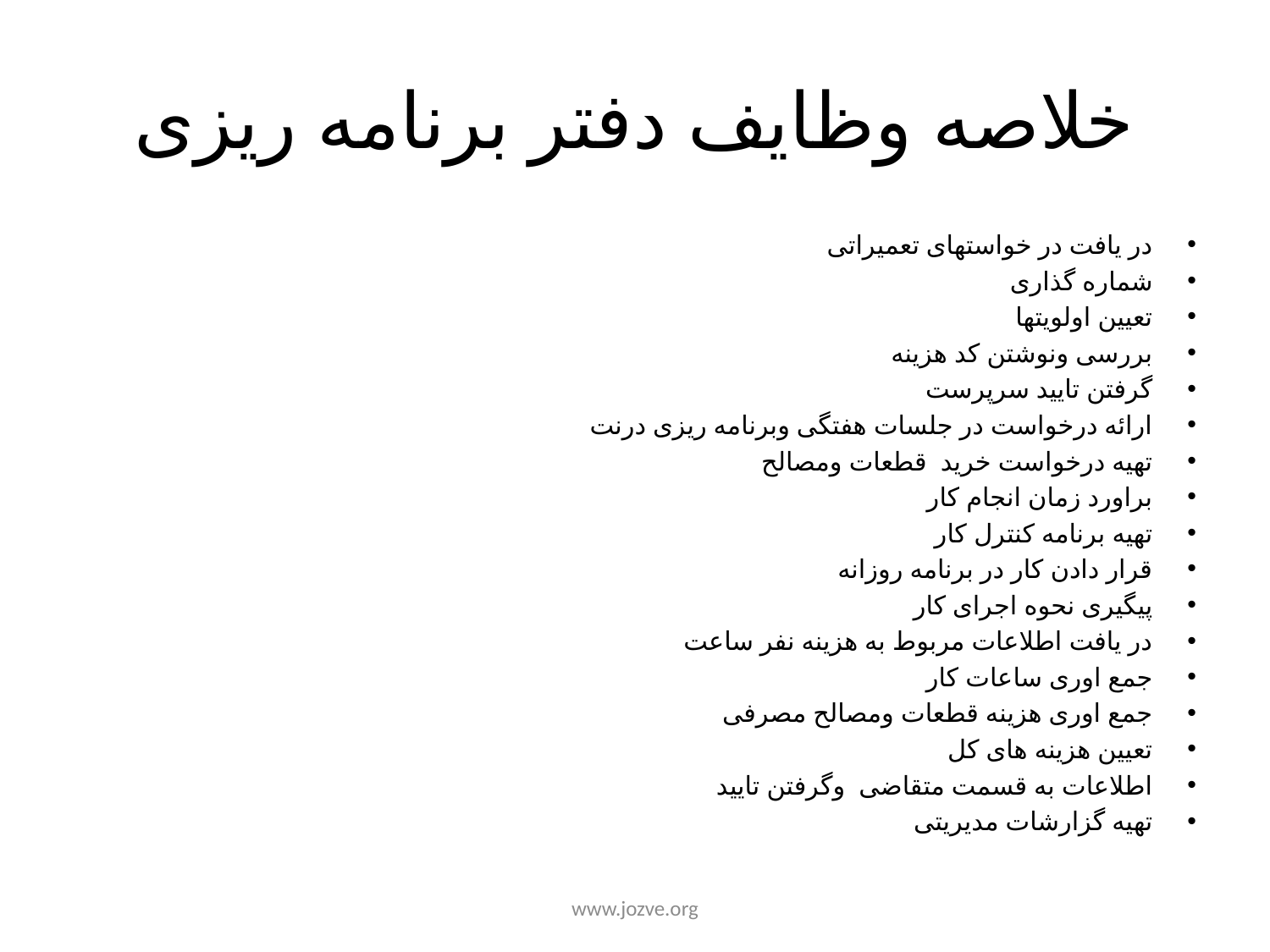

# خلاصه وظایف دفتر برنامه ریزی
در یافت در خواستهای تعمیراتی
شماره گذاری
تعیین اولویتها
بررسی ونوشتن کد هزینه
گرفتن تایید سرپرست
ارائه درخواست در جلسات هفتگی وبرنامه ریزی درنت
تهیه درخواست خرید  قطعات ومصالح
براورد زمان انجام کار
تهیه برنامه کنترل کار
قرار دادن کار در برنامه روزانه
پیگیری نحوه اجرای کار
در یافت اطلاعات مربوط به هزینه نفر ساعت
جمع اوری ساعات کار
جمع اوری هزینه قطعات ومصالح مصرفی
تعیین هزینه های کل
اطلاعات به قسمت متقاضی  وگرفتن تایید
تهیه گزارشات مدیریتی
www.jozve.org